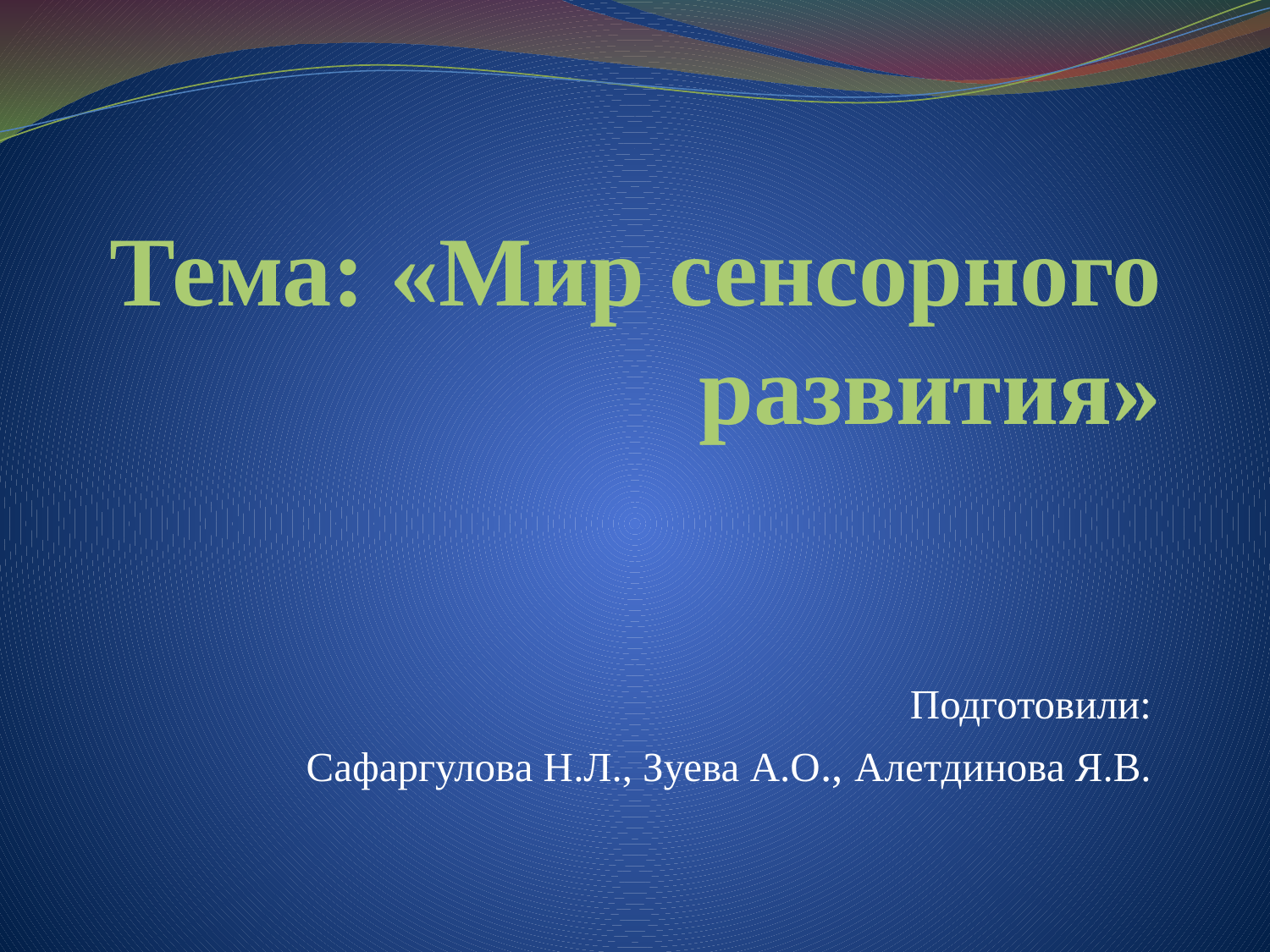

# Тема: «Мир сенсорного развития»

Подготовили:
Сафаргулова Н.Л., Зуева А.О., Алетдинова Я.В.